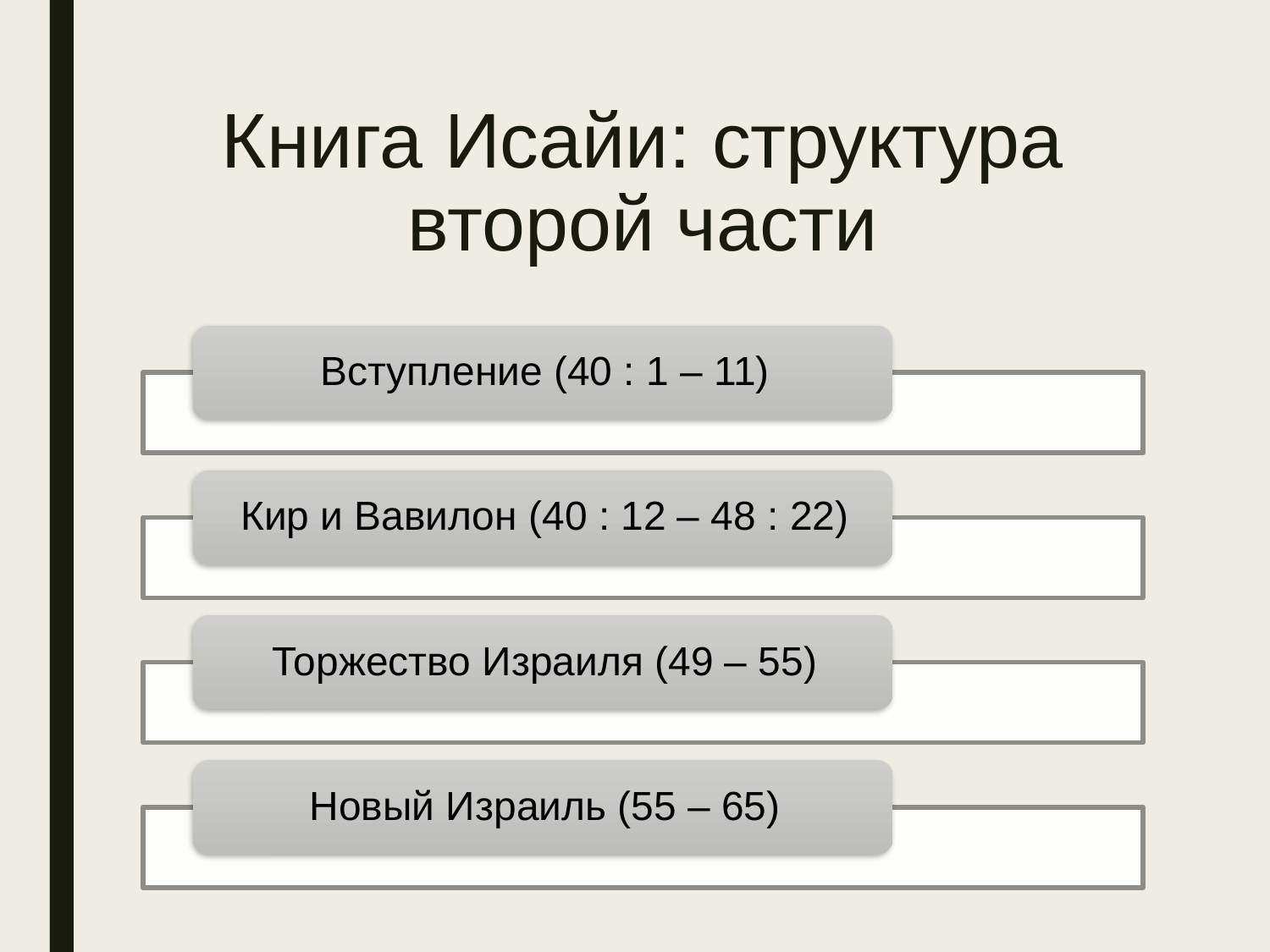

# Книга Исайи: структура второй части
Вступление (40 : 1 – 11)
Кир и Вавилон (40 : 12 – 48 : 22)
Торжество Израиля (49 – 55)
Новый Израиль (55 – 65)